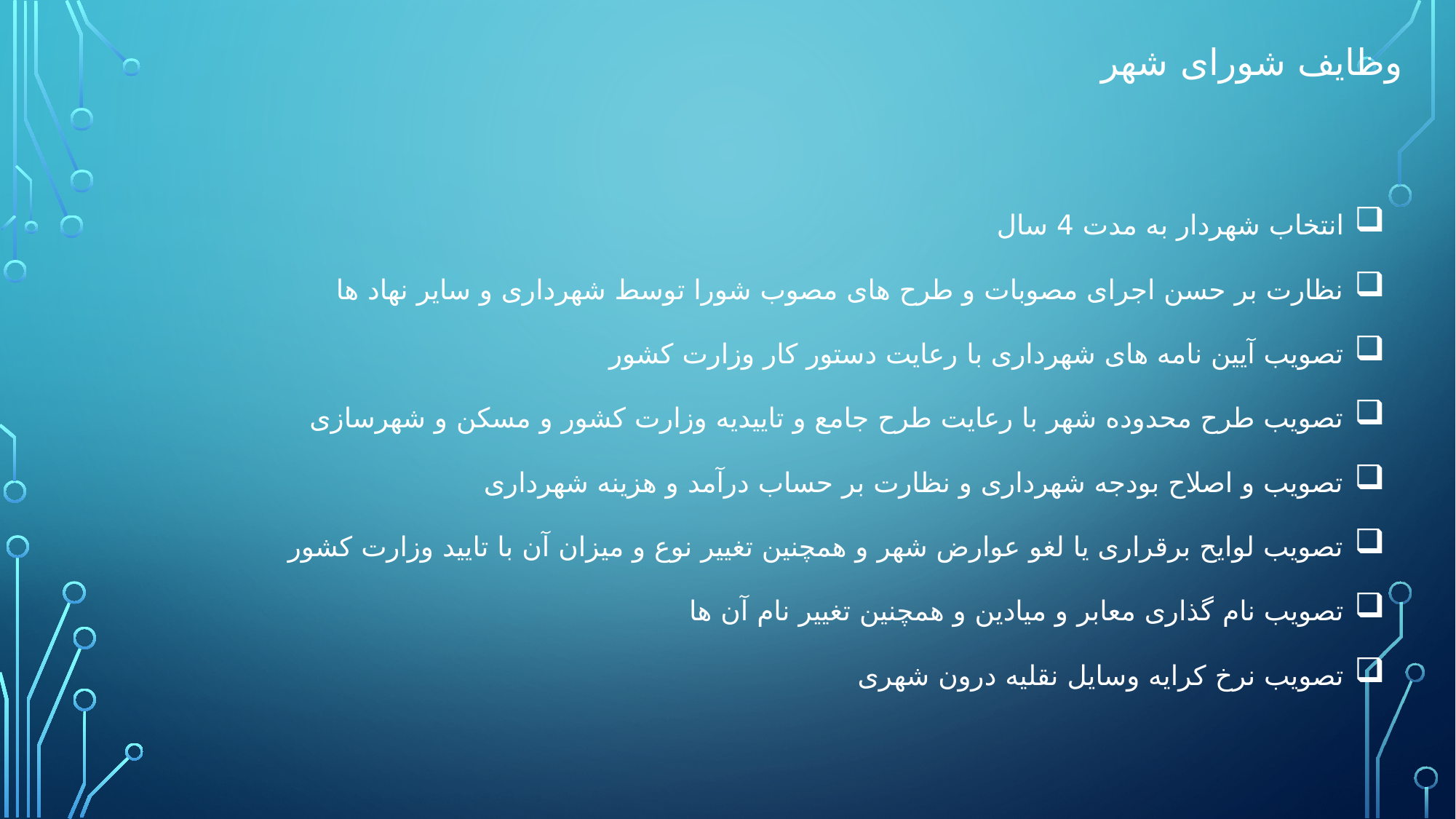

وظایف شورای شهر
انتخاب شهردار به مدت 4 سال
نظارت بر حسن اجرای مصوبات و طرح های مصوب شورا توسط شهرداری و سایر نهاد ها
تصویب آیین نامه های شهرداری با رعایت دستور کار وزارت کشور
تصویب طرح محدوده شهر با رعایت طرح جامع و تاییدیه وزارت کشور و مسکن و شهرسازی
تصویب و اصلاح بودجه شهرداری و نظارت بر حساب درآمد و هزینه شهرداری
تصویب لوایح برقراری یا لغو عوارض شهر و همچنین تغییر نوع و میزان آن با تایید وزارت کشور
تصویب نام گذاری معابر و میادین و همچنین تغییر نام آن ها
تصویب نرخ کرایه وسایل نقلیه درون شهری